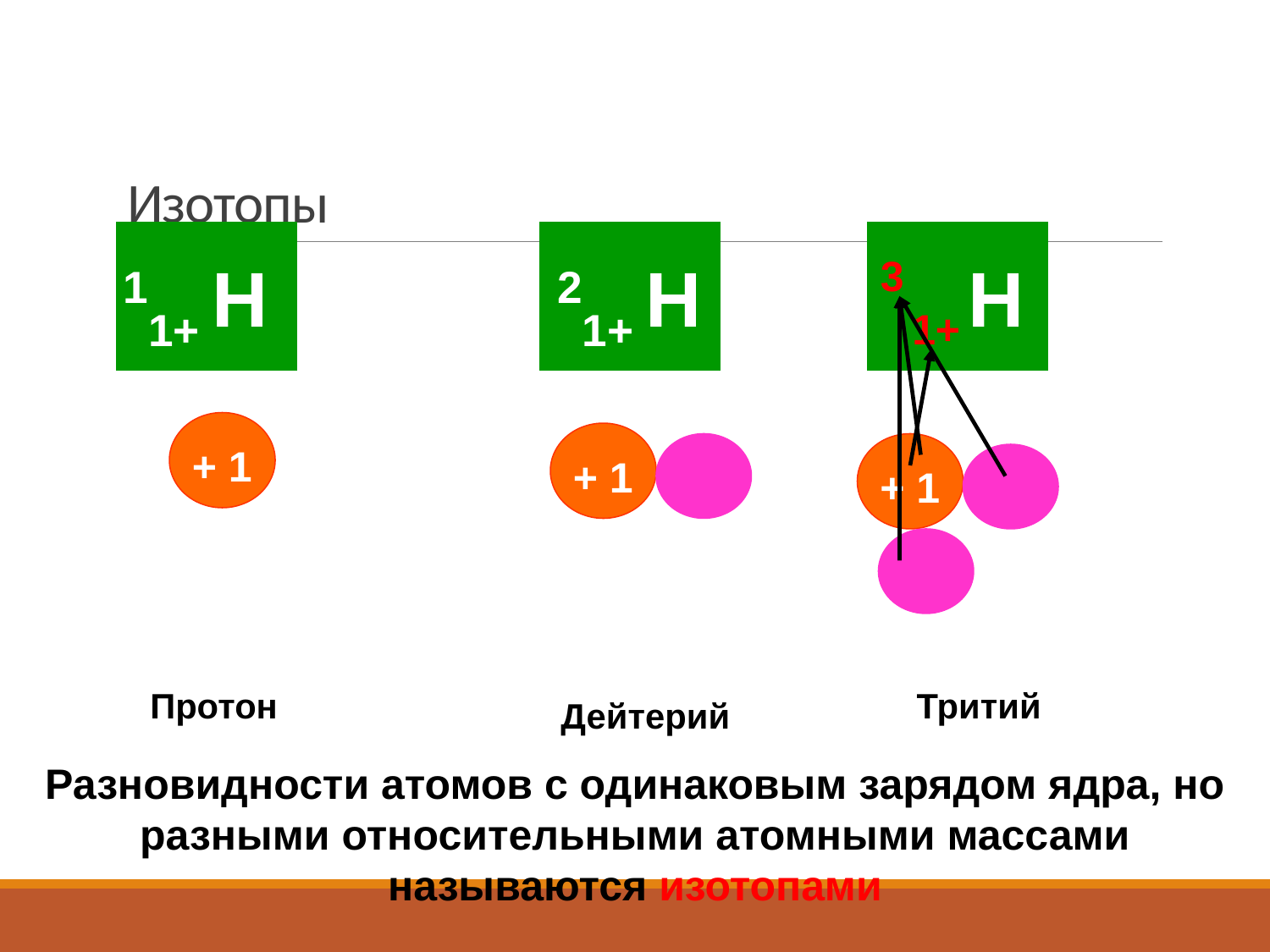

# Изотопы

11+ Н

21+ Н

    Н
3
1+

+ 1

+ 1

+ 1

Протон
Тритий
Дейтерий
Разновидности атомов с одинаковым зарядом ядра, но разными относительными атомными массами называются изотопами